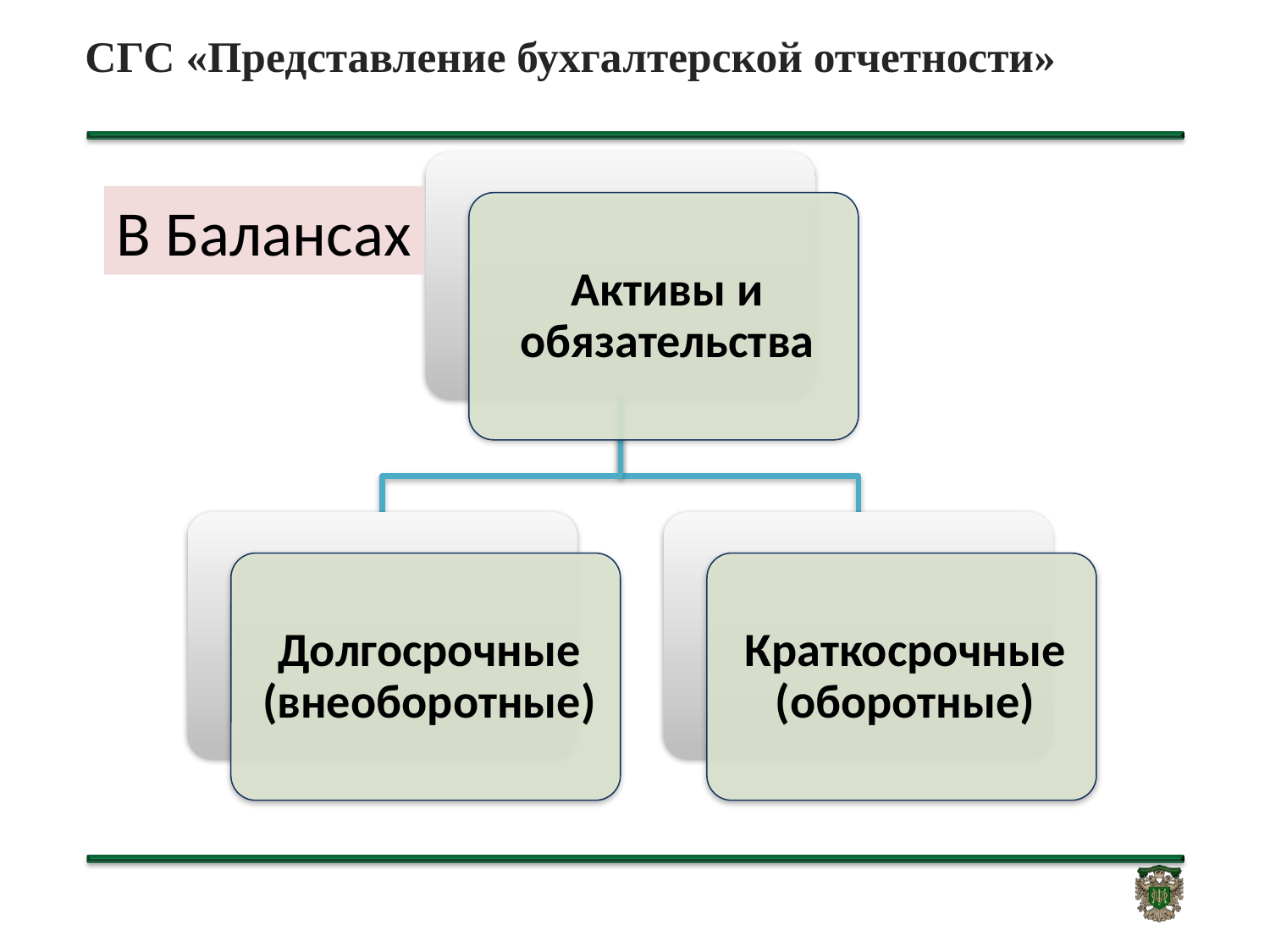

# СГС «Представление бухгалтерской отчетности»
Активы и обязательства
Долгосрочные (внеоборотные)
Краткосрочные (оборотные)
В Балансах